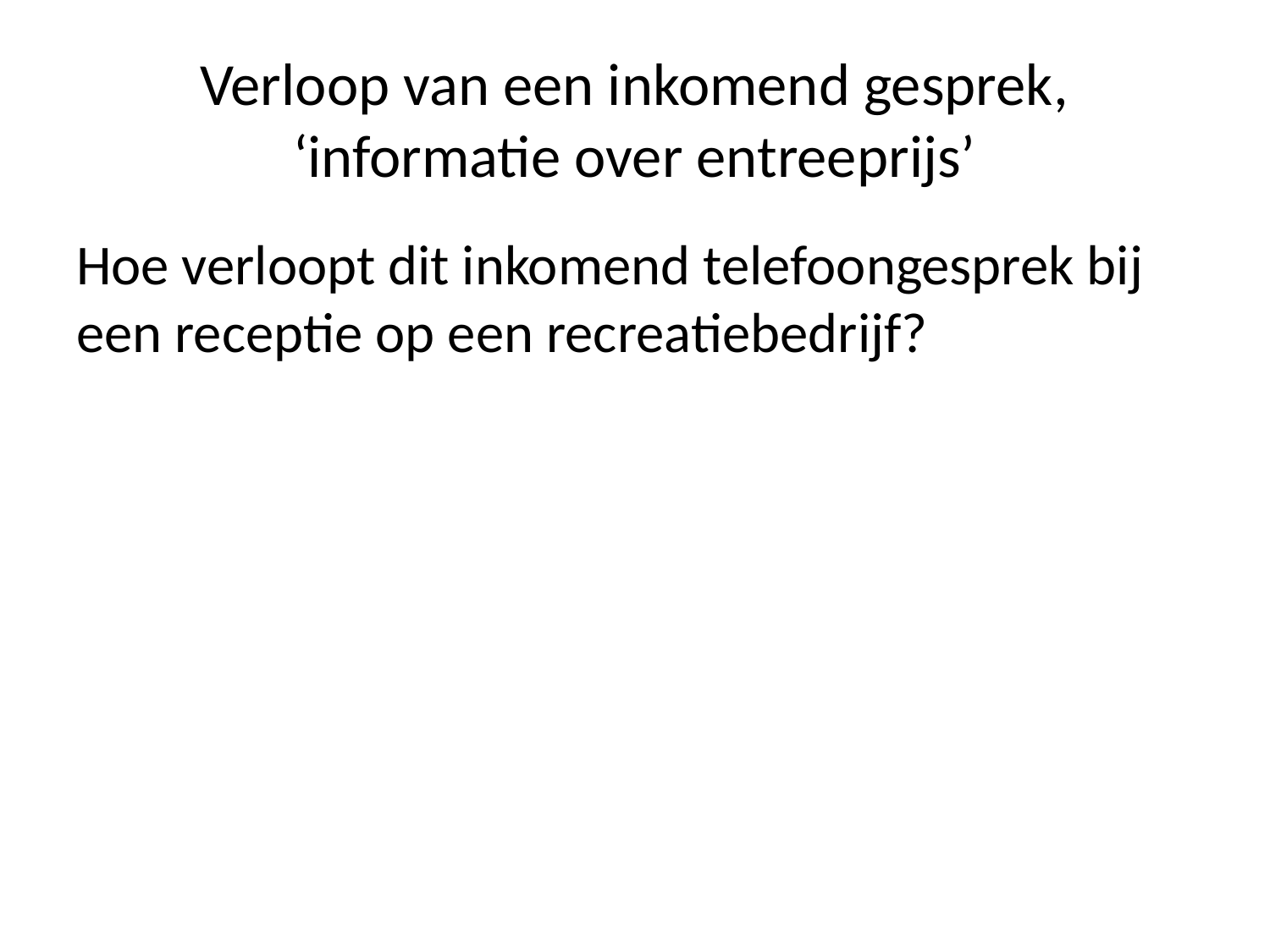

# Verloop van een inkomend gesprek, ‘informatie over entreeprijs’
Hoe verloopt dit inkomend telefoongesprek bij een receptie op een recreatiebedrijf?